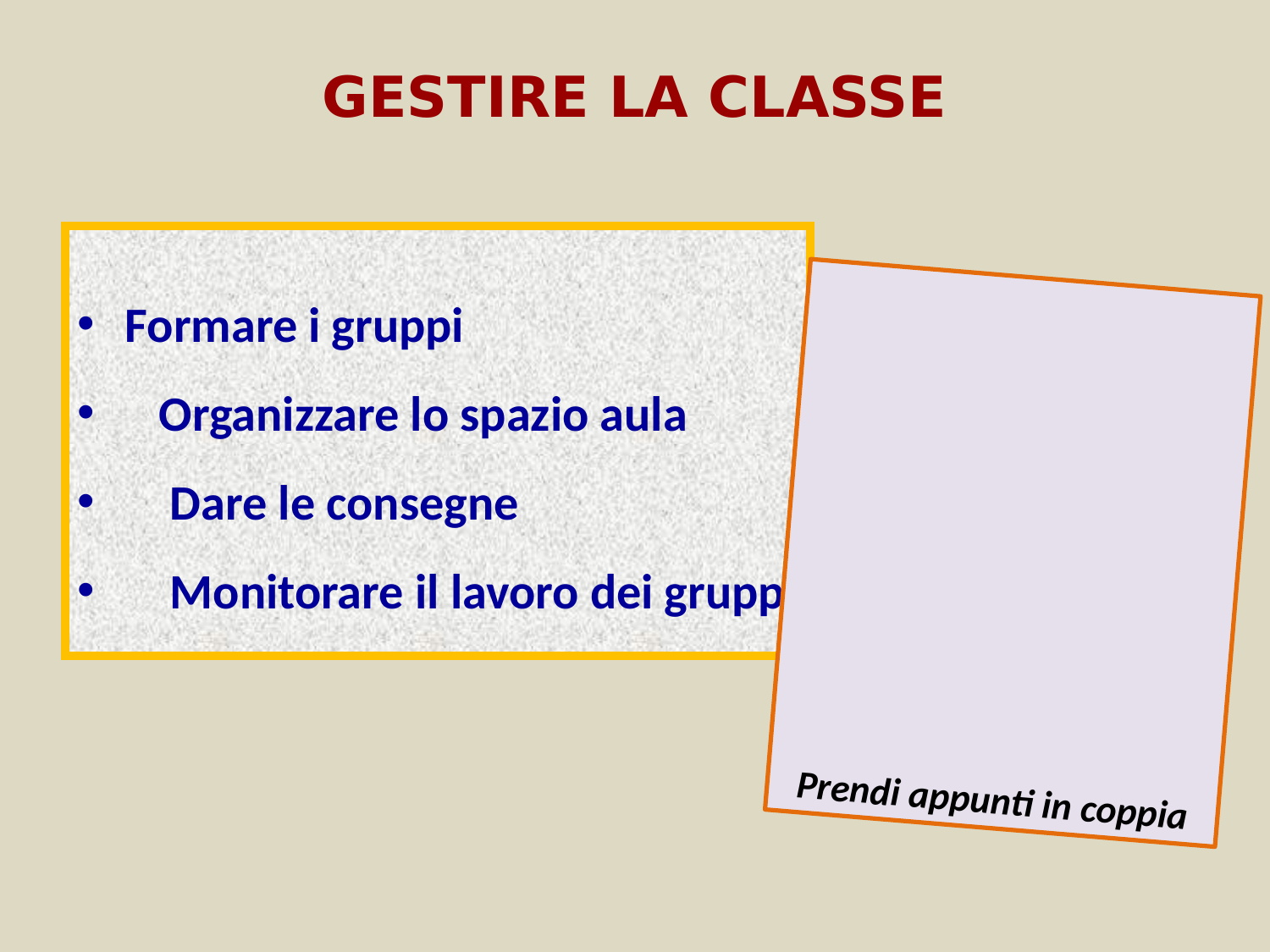

# GESTIRE LA CLASSE

Formare i gruppi
   Organizzare lo spazio aula
    Dare le consegne
    Monitorare il lavoro dei gruppi

Prendi appunti in coppia